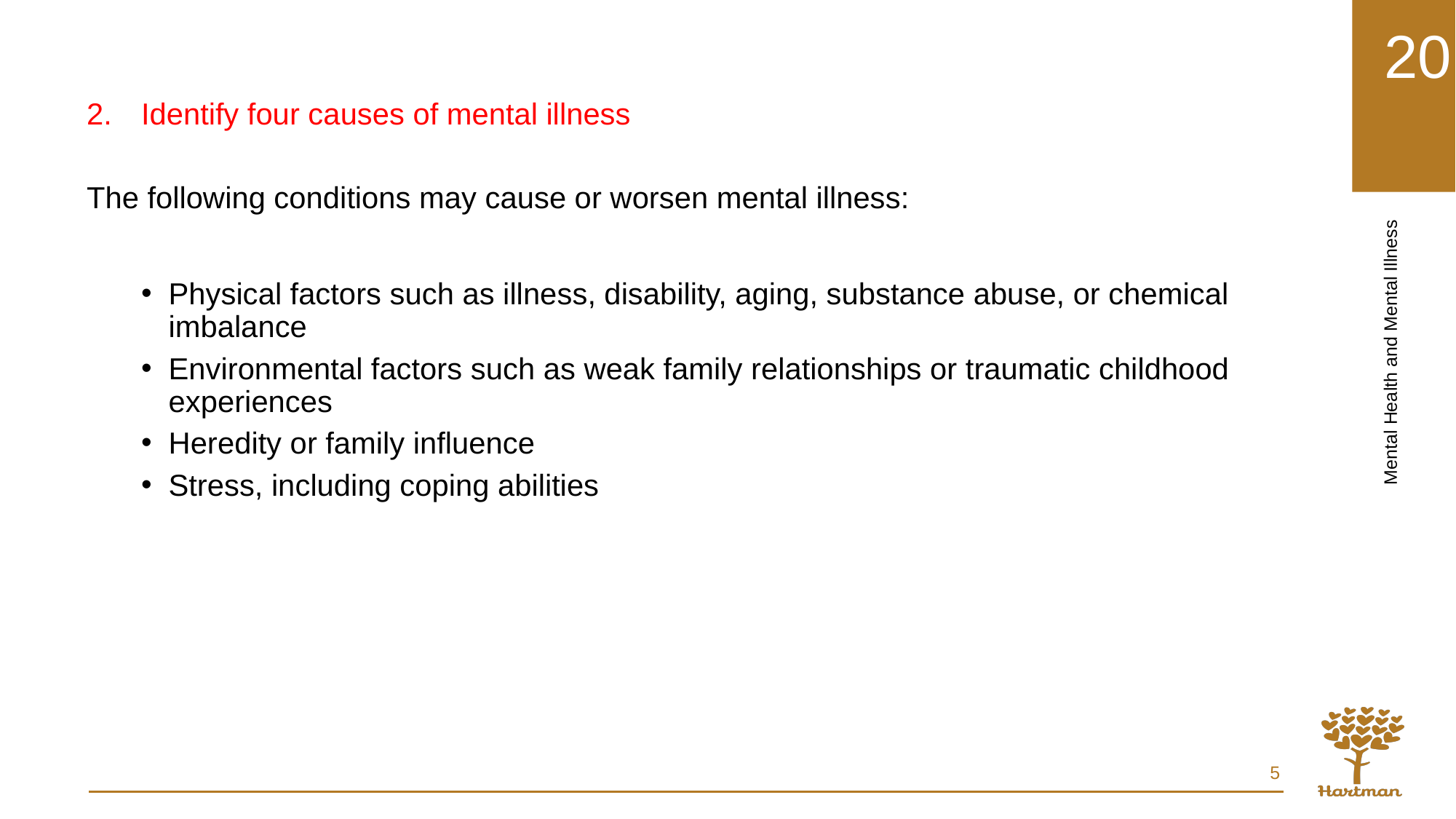

Identify four causes of mental illness

The following conditions may cause or worsen mental illness:

Physical factors such as illness, disability, aging, substance abuse, or chemical imbalance
Environmental factors such as weak family relationships or traumatic childhood experiences
Heredity or family influence
Stress, including coping abilities

5